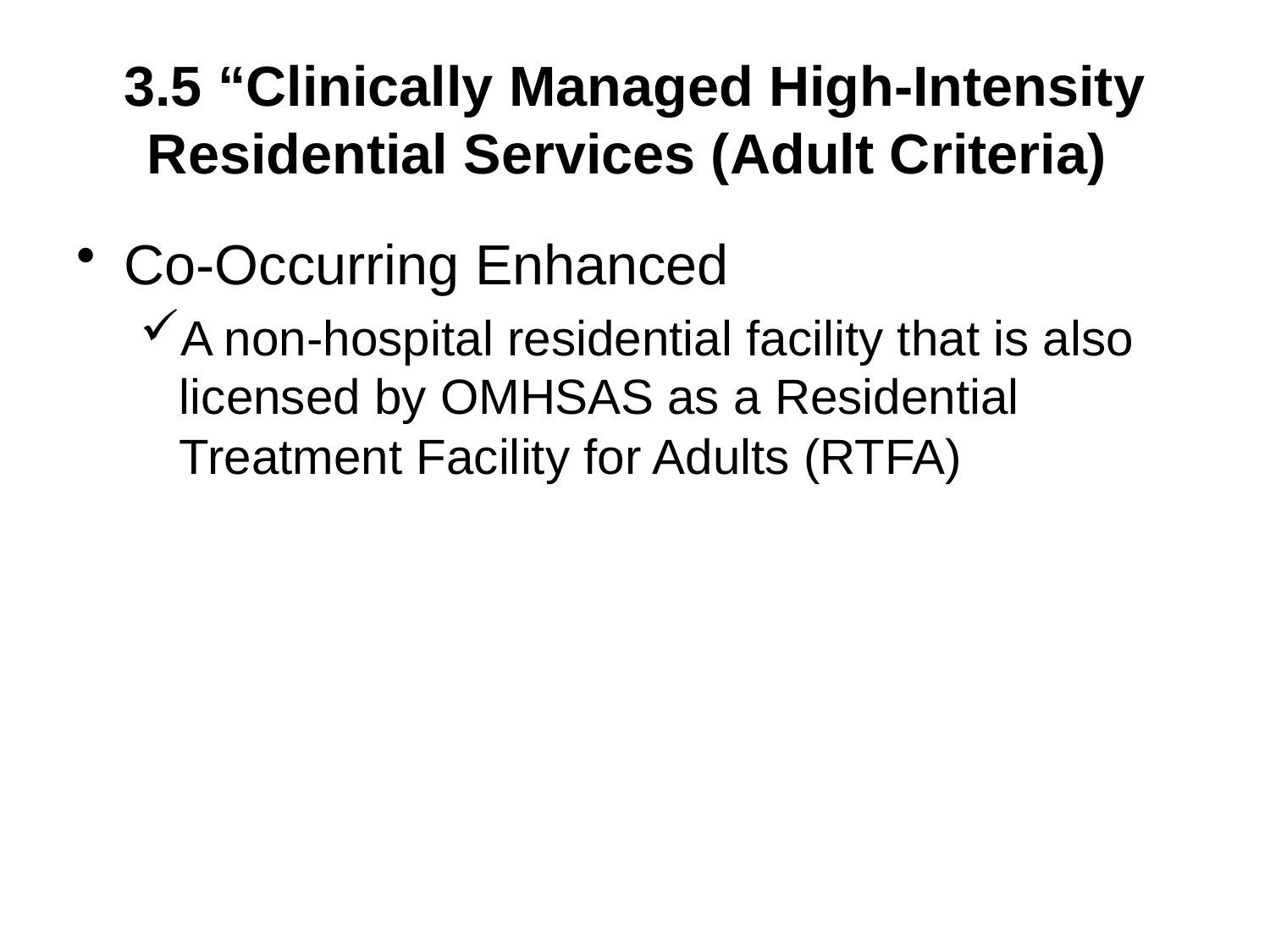

# 3.5 “Clinically Managed High-Intensity Residential Services (Adult Criteria)
Co-Occurring Enhanced
A non-hospital residential facility that is also licensed by OMHSAS as a Residential Treatment Facility for Adults (RTFA)